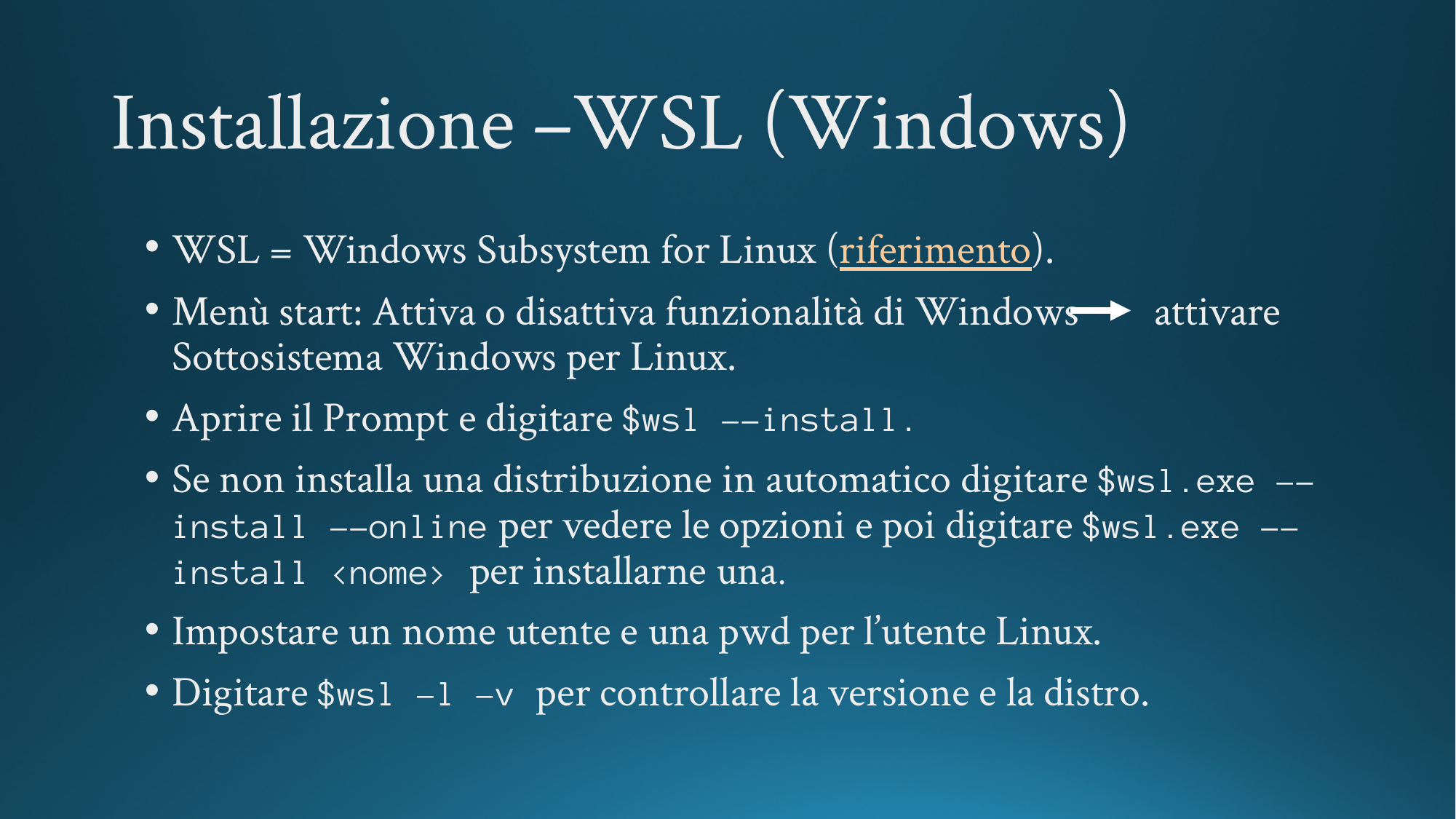

# Installazione –WSL (Windows)
WSL = Windows Subsystem for Linux (riferimento).
Menù start: Attiva o disattiva funzionalità di Windows        attivare Sottosistema Windows per Linux.
Aprire il Prompt e digitare $wsl –-install.
Se non installa una distribuzione in automatico digitare $wsl.exe –-install –-online per vedere le opzioni e poi digitare $wsl.exe -–install <nome> per installarne una.
Impostare un nome utente e una pwd per l’utente Linux.
Digitare $wsl –l –v per controllare la versione e la distro.